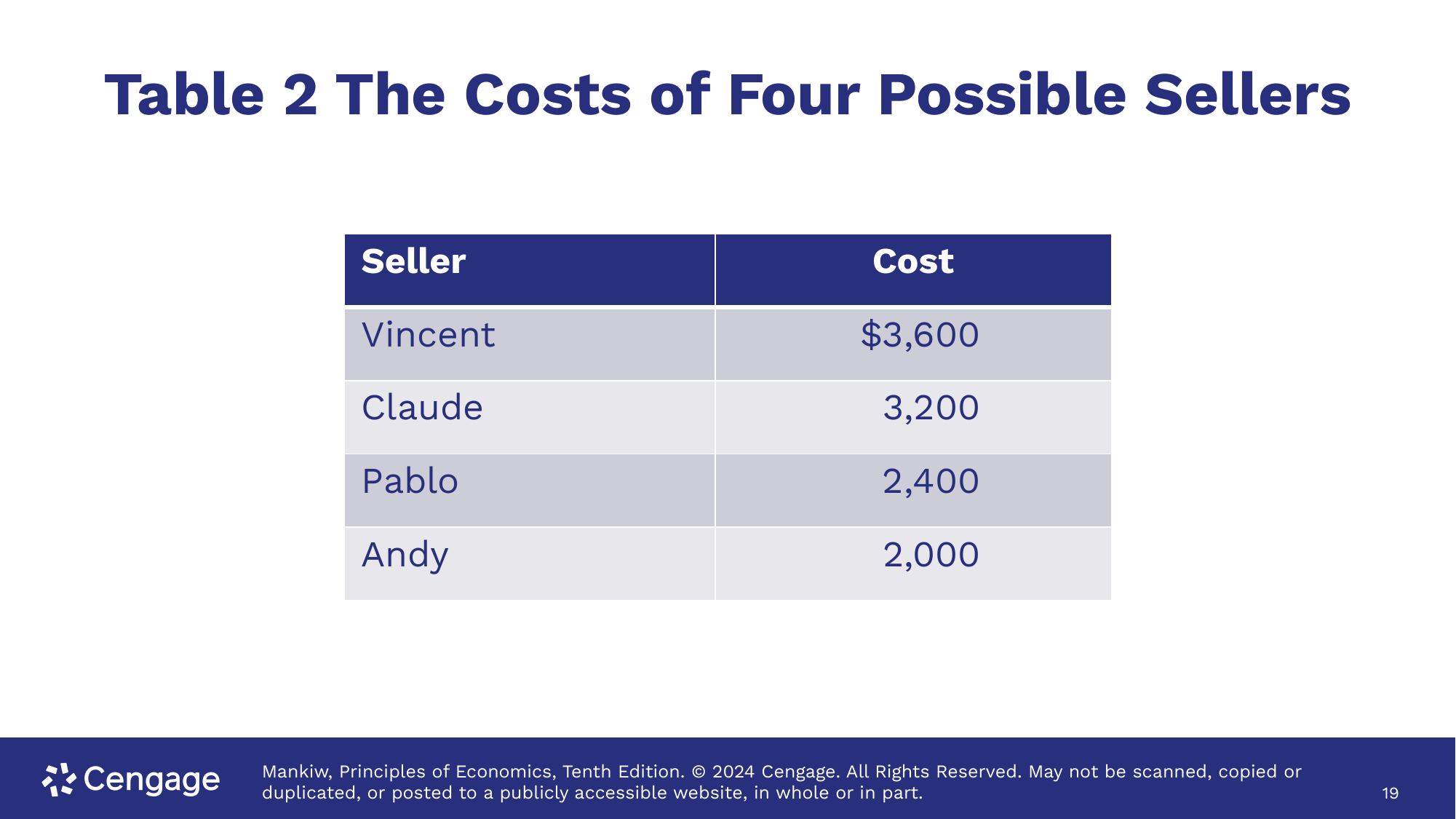

# Table 2 The Costs of Four Possible Sellers
| Seller | Cost |
| --- | --- |
| Vincent | $3,600 |
| Claude | 3,200 |
| Pablo | 2,400 |
| Andy | 2,000 |